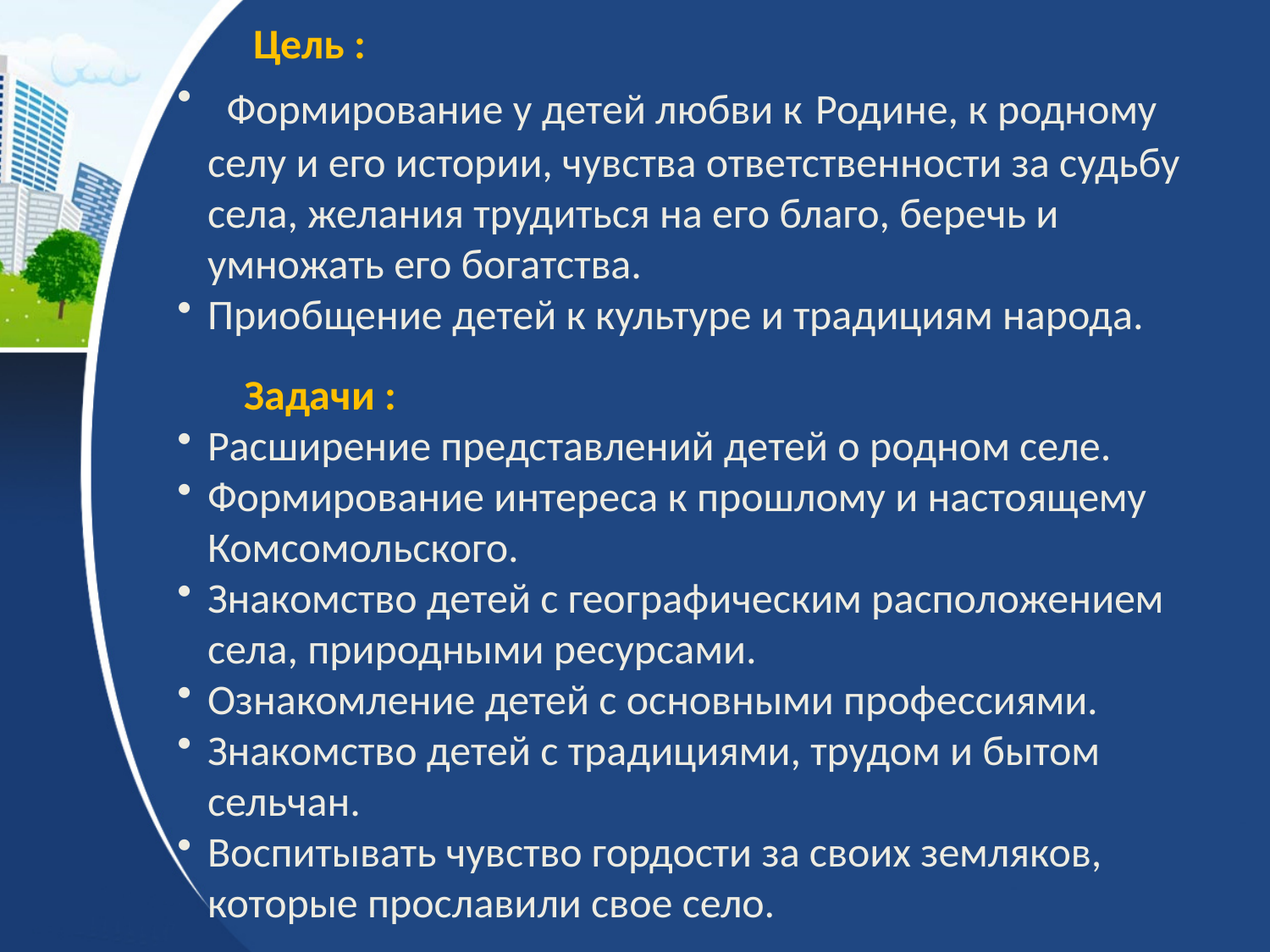

Цель :
  Формирование у детей любви к Родине, к родному     селу и его истории, чувства ответственности за судьбу села, желания трудиться на его благо, беречь и умножать его богатства.
Приобщение детей к культуре и традициям народа.

       Задачи :
Расширение представлений детей о родном селе.
Формирование интереса к прошлому и настоящему Комсомольского.
Знакомство детей с географическим расположением села, природными ресурсами.
Ознакомление детей с основными профессиями.
Знакомство детей с традициями, трудом и бытом сельчан.
Воспитывать чувство гордости за своих земляков, которые прославили свое село.